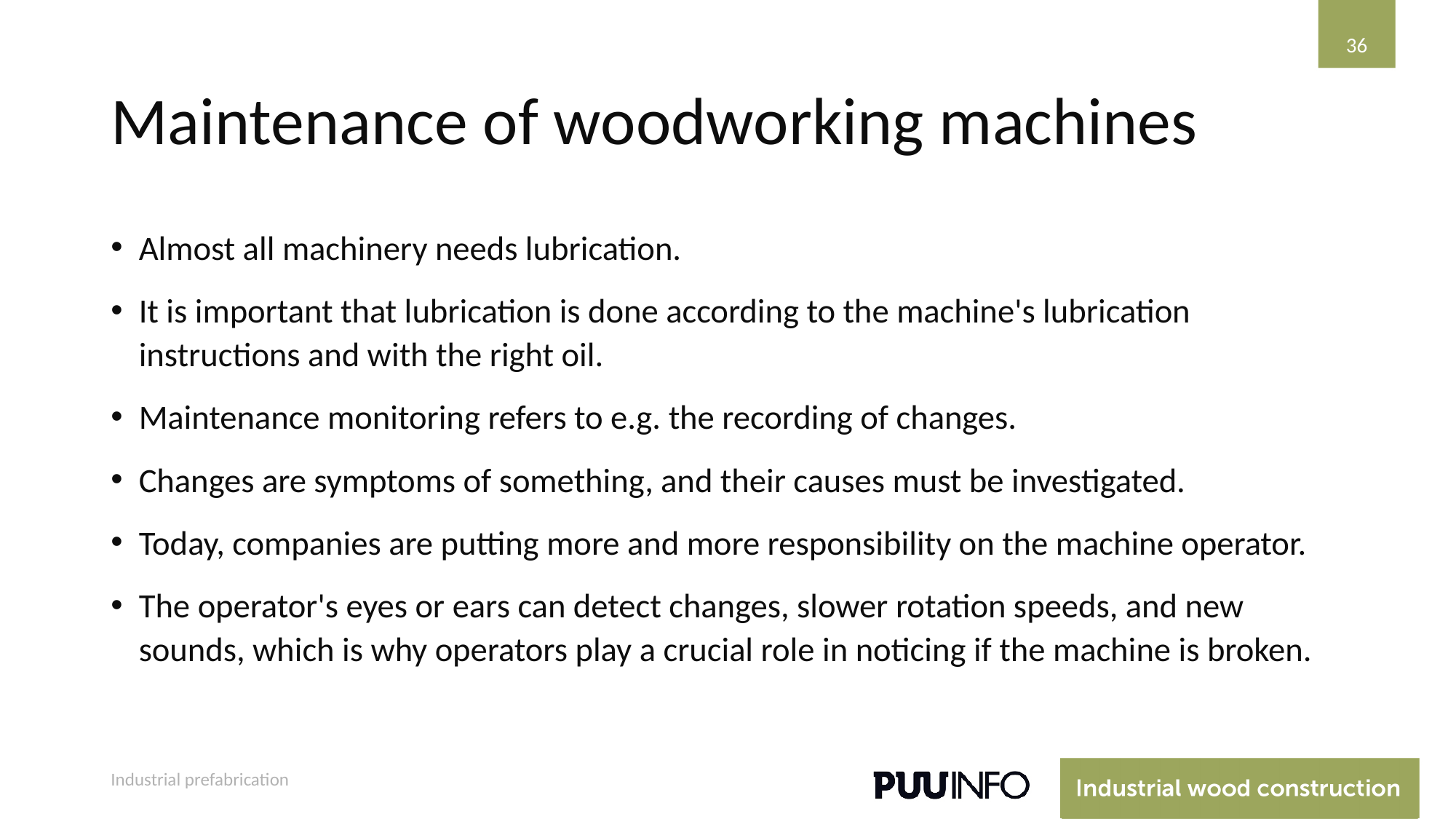

36
# Maintenance of woodworking machines
Almost all machinery needs lubrication.
It is important that lubrication is done according to the machine's lubrication instructions and with the right oil.
Maintenance monitoring refers to e.g. the recording of changes.
Changes are symptoms of something, and their causes must be investigated.
Today, companies are putting more and more responsibility on the machine operator.
The operator's eyes or ears can detect changes, slower rotation speeds, and new sounds, which is why operators play a crucial role in noticing if the machine is broken.

Industrial prefabrication